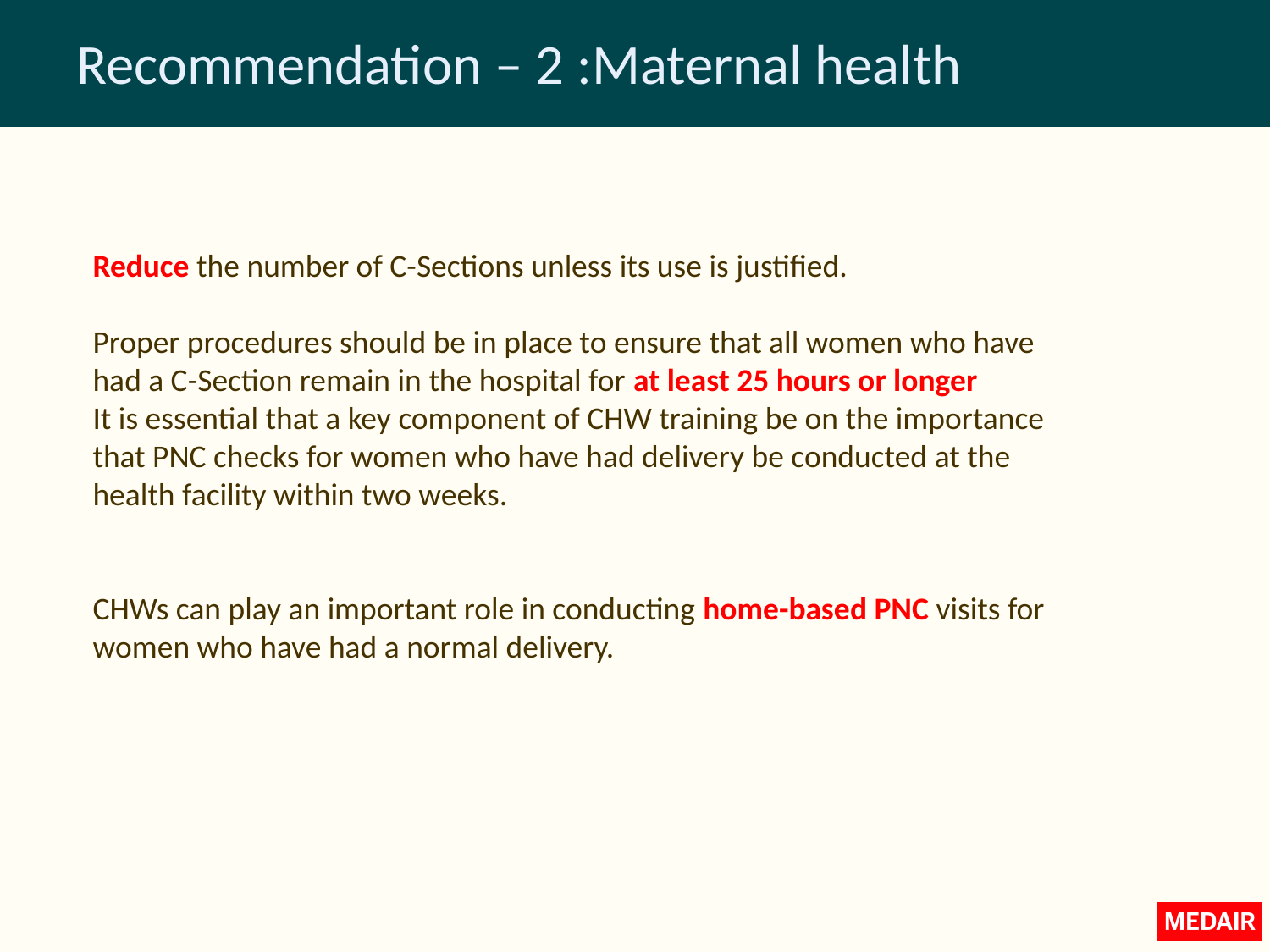

# Recommendation – 2 :Maternal health
Reduce the number of C-Sections unless its use is justified.

Proper procedures should be in place to ensure that all women who have had a C-Section remain in the hospital for at least 25 hours or longer
It is essential that a key component of CHW training be on the importance that PNC checks for women who have had delivery be conducted at the health facility within two weeks.

CHWs can play an important role in conducting home-based PNC visits for women who have had a normal delivery.